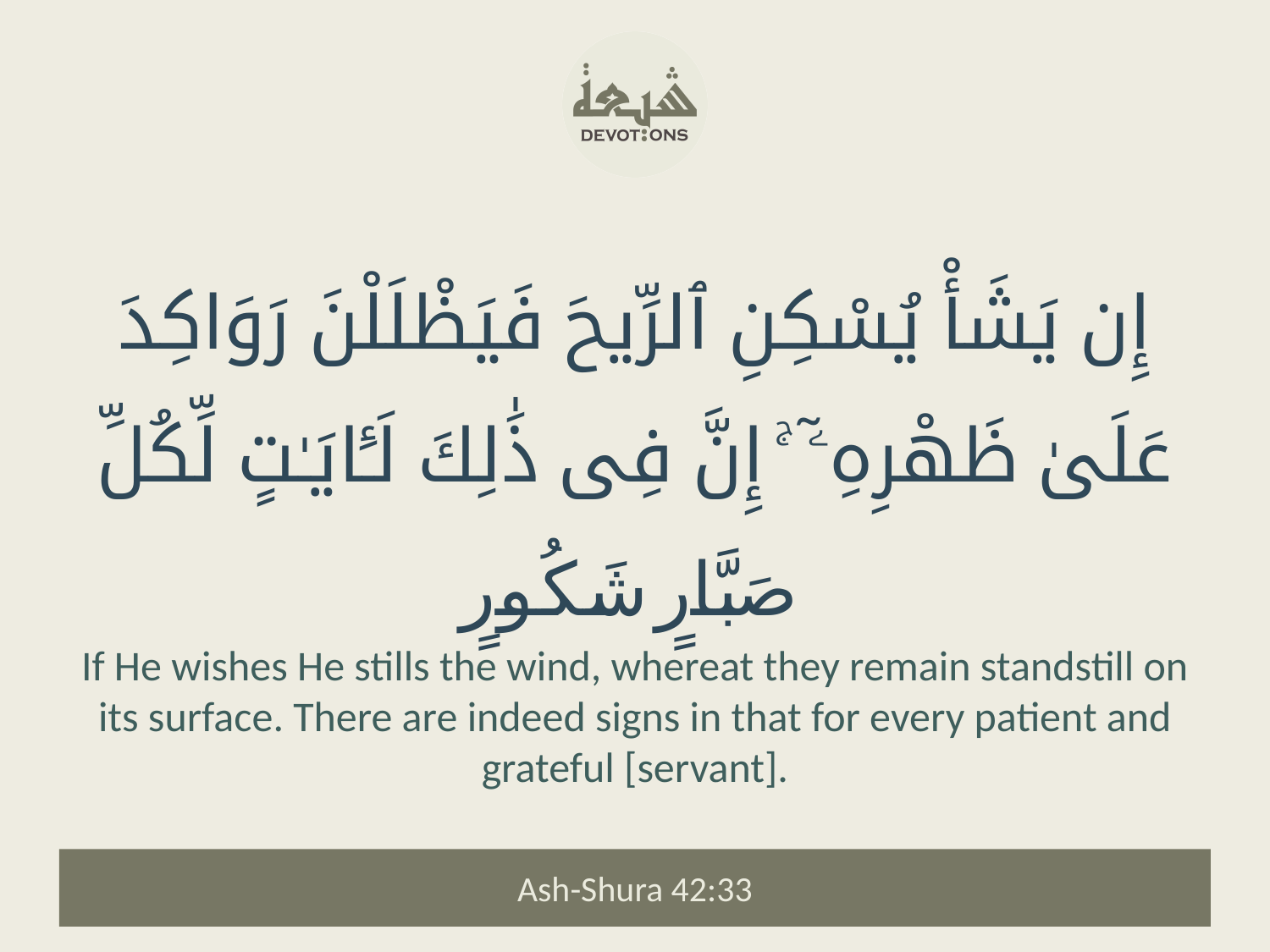

إِن يَشَأْ يُسْكِنِ ٱلرِّيحَ فَيَظْلَلْنَ رَوَاكِدَ عَلَىٰ ظَهْرِهِۦٓ ۚ إِنَّ فِى ذَٰلِكَ لَـَٔايَـٰتٍ لِّكُلِّ صَبَّارٍ شَكُورٍ
If He wishes He stills the wind, whereat they remain standstill on its surface. There are indeed signs in that for every patient and grateful [servant].
Ash-Shura 42:33